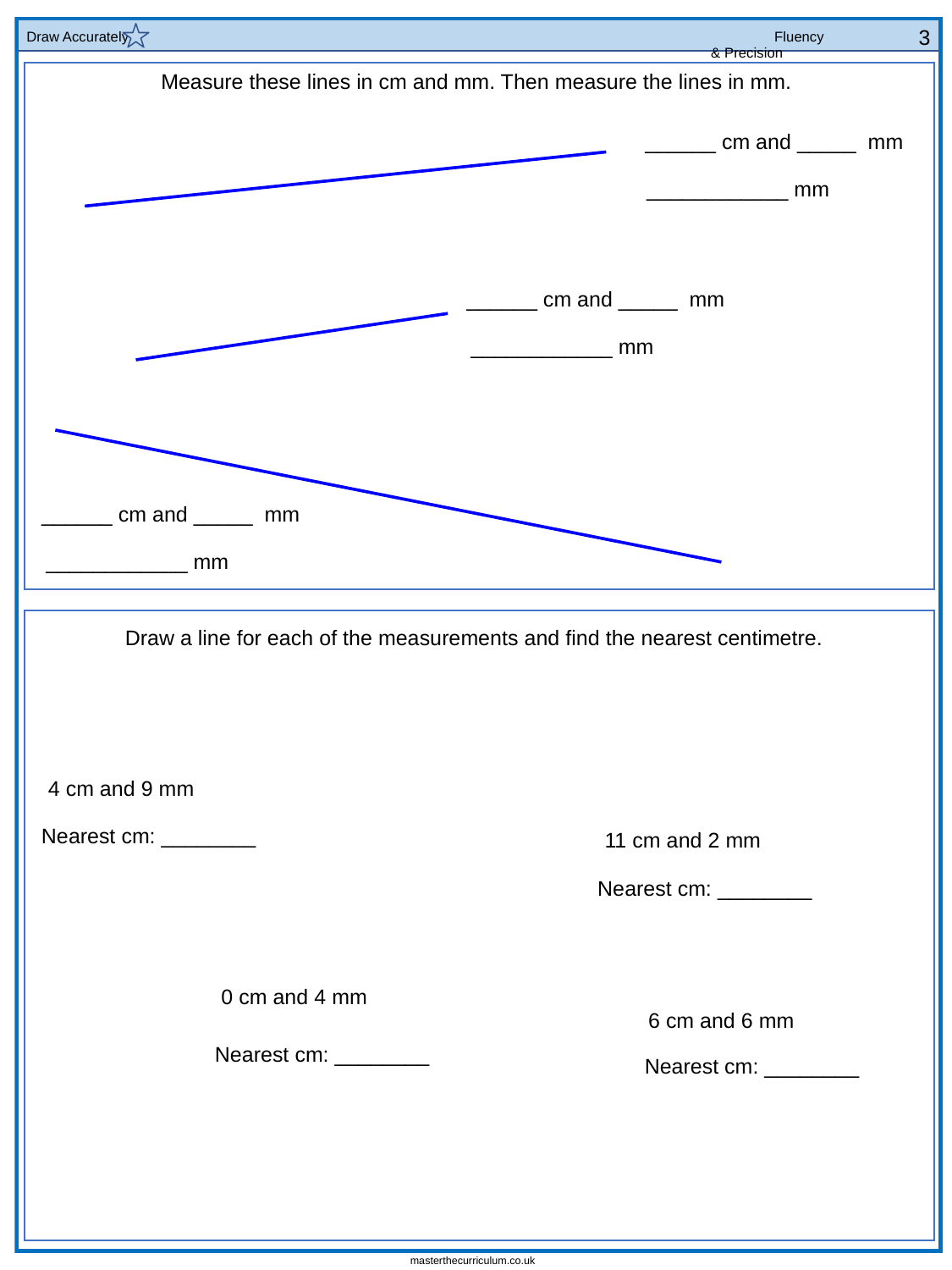

3
Draw Accurately

Measure these lines in cm and mm. Then measure the lines in mm.

______ cm and _____  mm
____________ mm
______ cm and _____  mm
____________ mm
______ cm and _____  mm
____________ mm

Draw a line for each of the measurements and find the nearest centimetre.
4 cm and 9 mm
Nearest cm: ________
11 cm and 2 mm
Nearest cm: ________
0 cm and 4 mm
6 cm and 6 mm
Nearest cm: ________
Nearest cm: ________